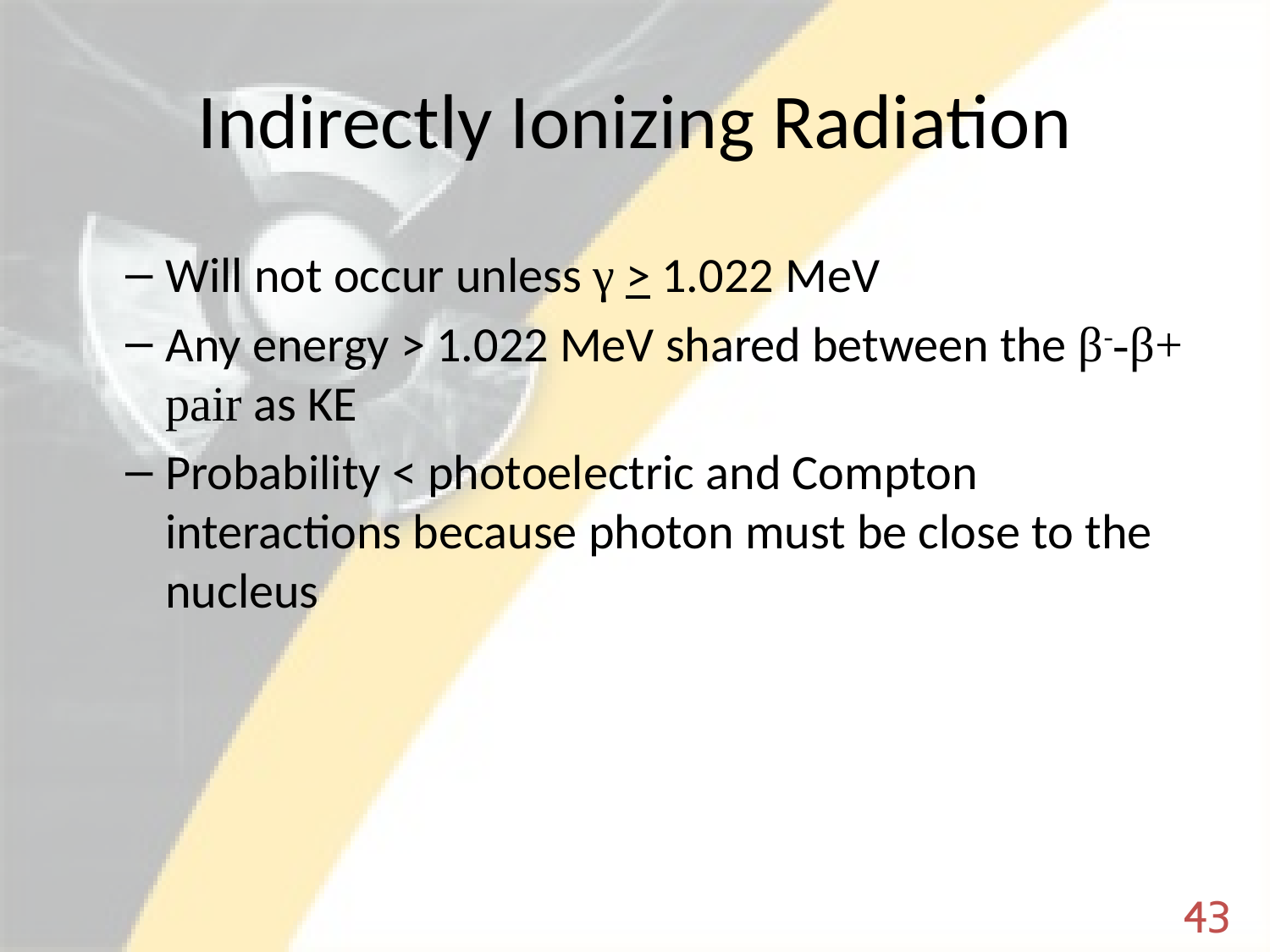

# Indirectly Ionizing Radiation
Will not occur unless γ > 1.022 MeV
Any energy > 1.022 MeV shared between the β--β+ pair as KE
Probability < photoelectric and Compton interactions because photon must be close to the nucleus